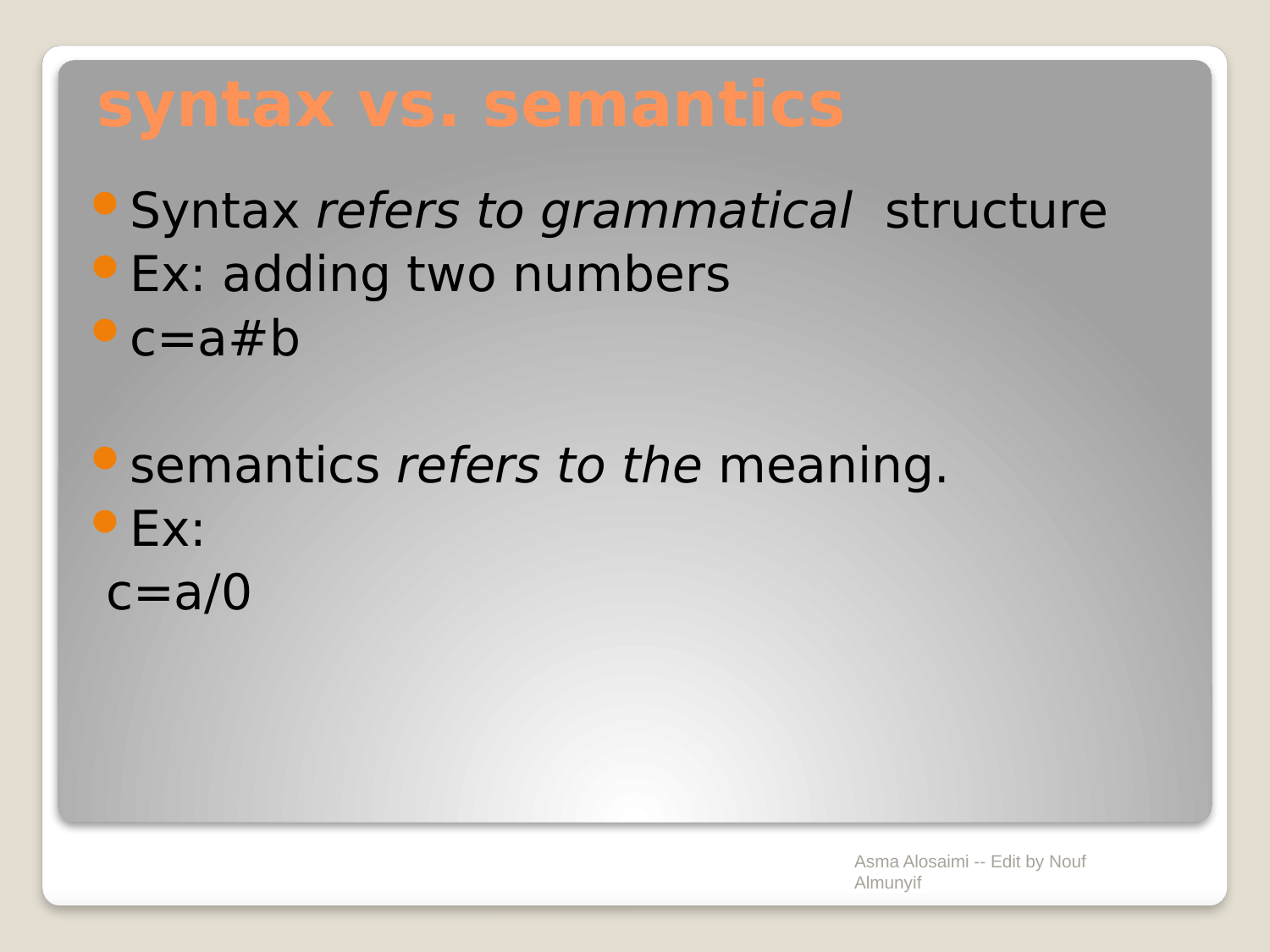

# syntax vs. semantics
Syntax refers to grammatical  structure
Ex: adding two numbers
c=a#b

semantics refers to the meaning.
Ex:
 c=a/0
Asma Alosaimi -- Edit by Nouf Almunyif